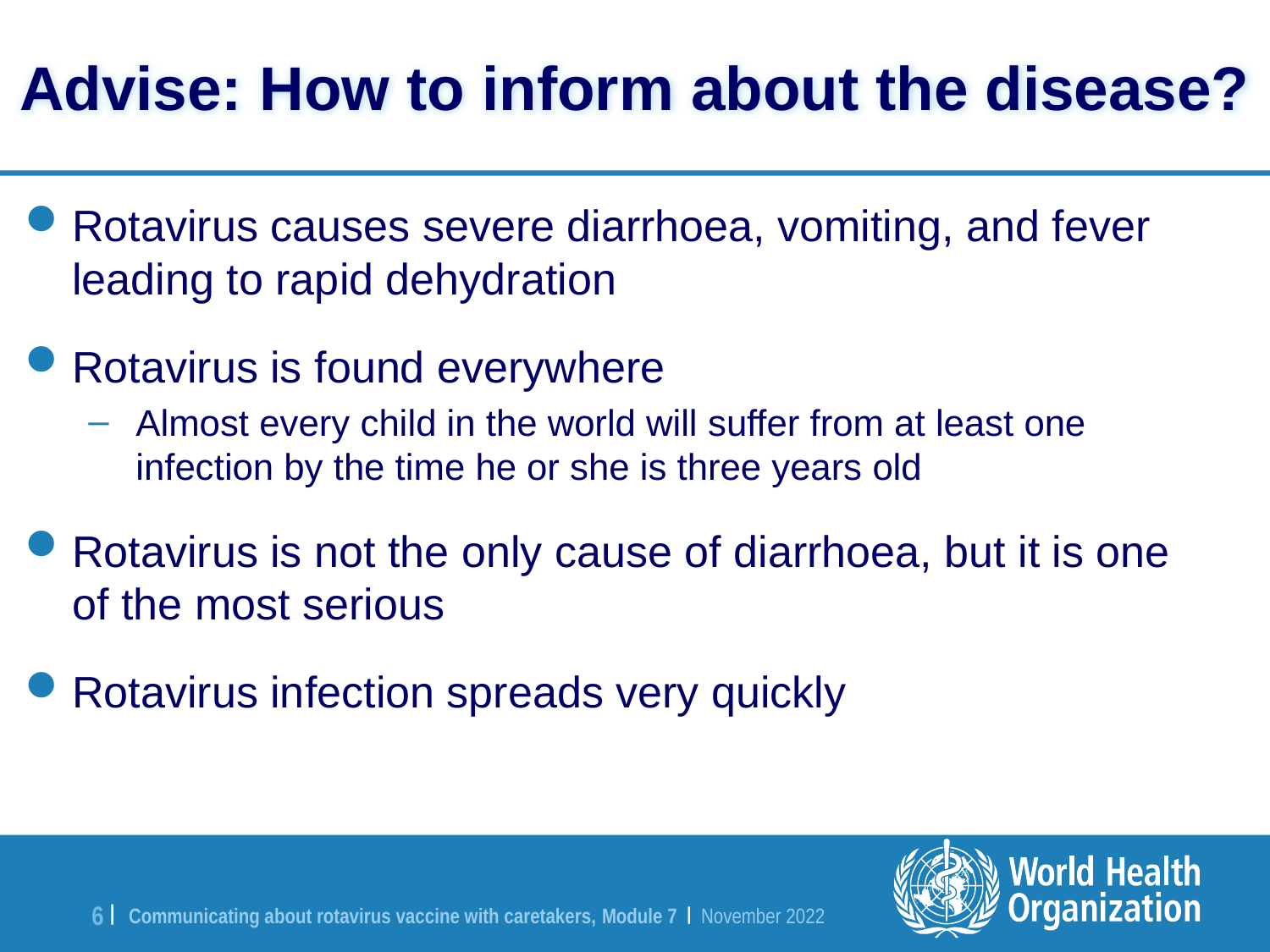

# Advise: How to inform about the disease?
Rotavirus causes severe diarrhoea, vomiting, and fever leading to rapid dehydration
Rotavirus is found everywhere
Almost every child in the world will suffer from at least one infection by the time he or she is three years old
Rotavirus is not the only cause of diarrhoea, but it is one of the most serious
Rotavirus infection spreads very quickly